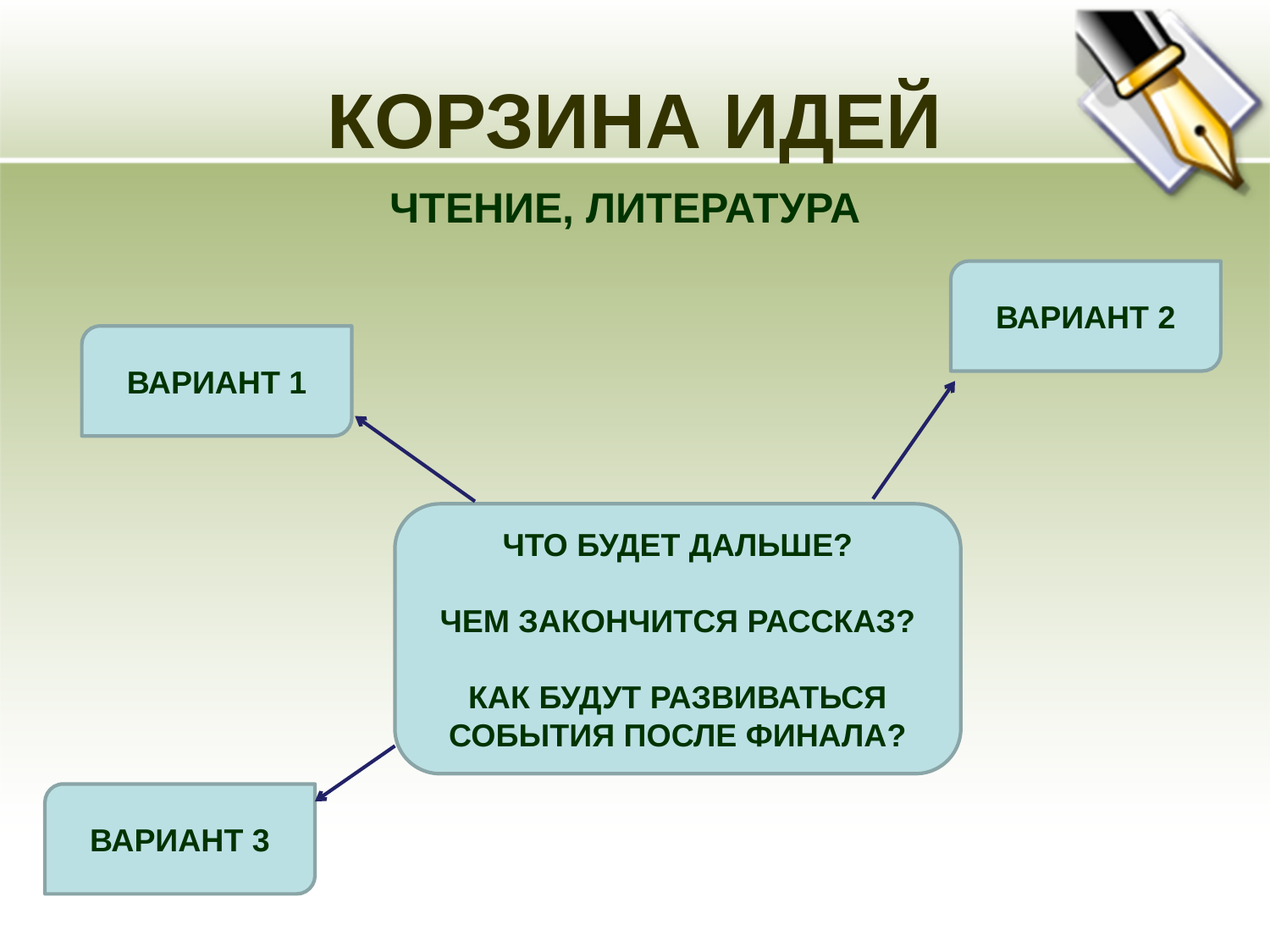

# КОРЗИНА ИДЕЙ
ЧТЕНИЕ, ЛИТЕРАТУРА
ВАРИАНТ 2
ВАРИАНТ 1
ЧТО БУДЕТ ДАЛЬШЕ?

ЧЕМ ЗАКОНЧИТСЯ РАССКАЗ?

КАК БУДУТ РАЗВИВАТЬСЯ СОБЫТИЯ ПОСЛЕ ФИНАЛА?
ВАРИАНТ 3